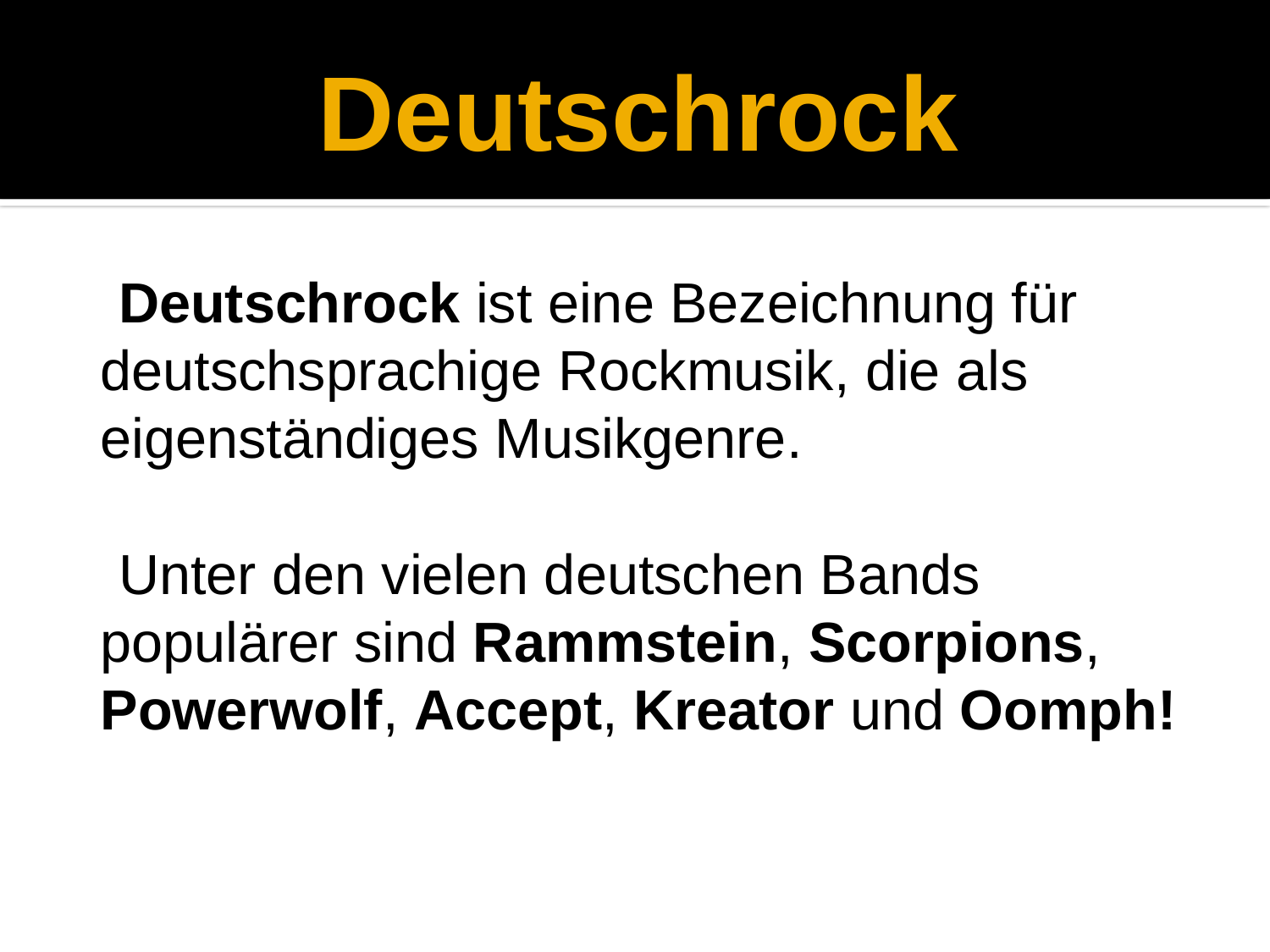

# Deutschrock
    Deutschrock ist eine Bezeichnung für deutschsprachige Rockmusik, die als eigenständiges Musikgenre.

    Unter den vielen deutschen Bands populärer sind Rammstein, Scorpions, Powerwolf, Accept, Kreator und Oomph!